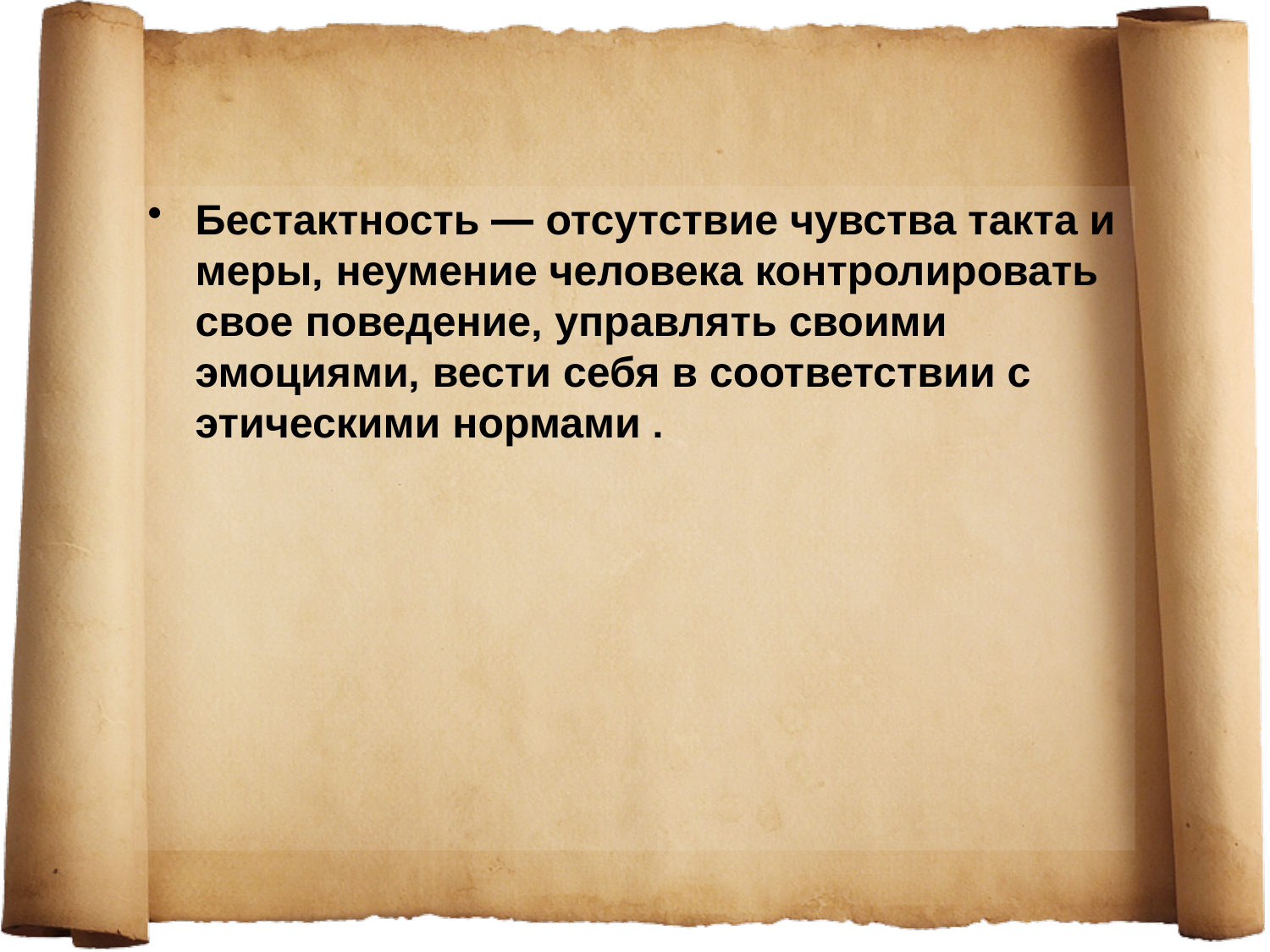

Бестактность — отсутствие чувства такта и меры, неумение человека контролировать свое пове­дение, управлять своими эмоциями, вести себя в соответствии с этическими нормами .